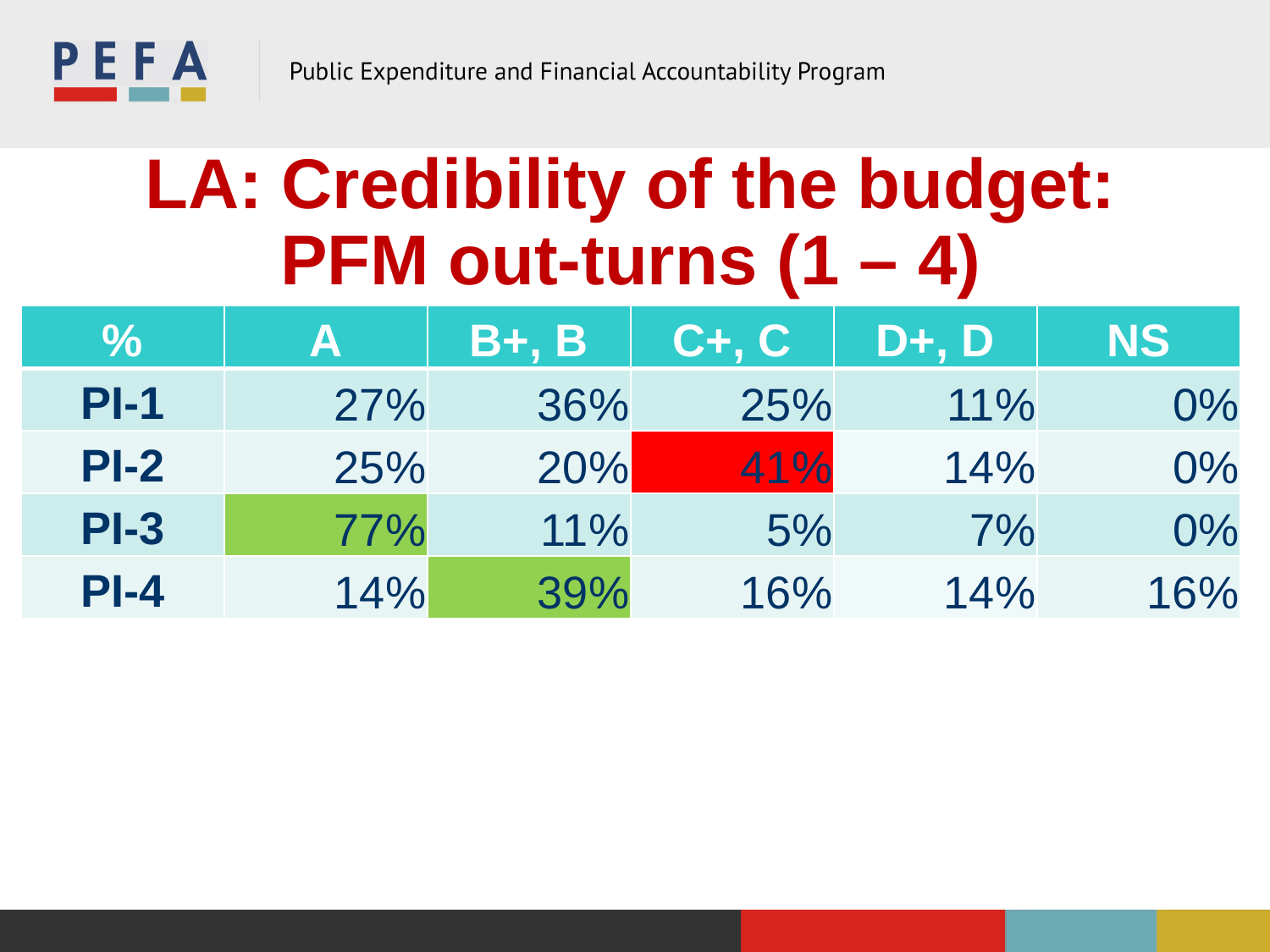

# LA: Credibility of the budget: PFM out-turns (1 – 4)
| % | A | B+, B | C+, C | D+, D | NS |
| --- | --- | --- | --- | --- | --- |
| PI-1 | 27% | 36% | 25% | 11% | 0% |
| PI-2 | 25% | 20% | 41% | 14% | 0% |
| PI-3 | 77% | 11% | 5% | 7% | 0% |
| PI-4 | 14% | 39% | 16% | 14% | 16% |